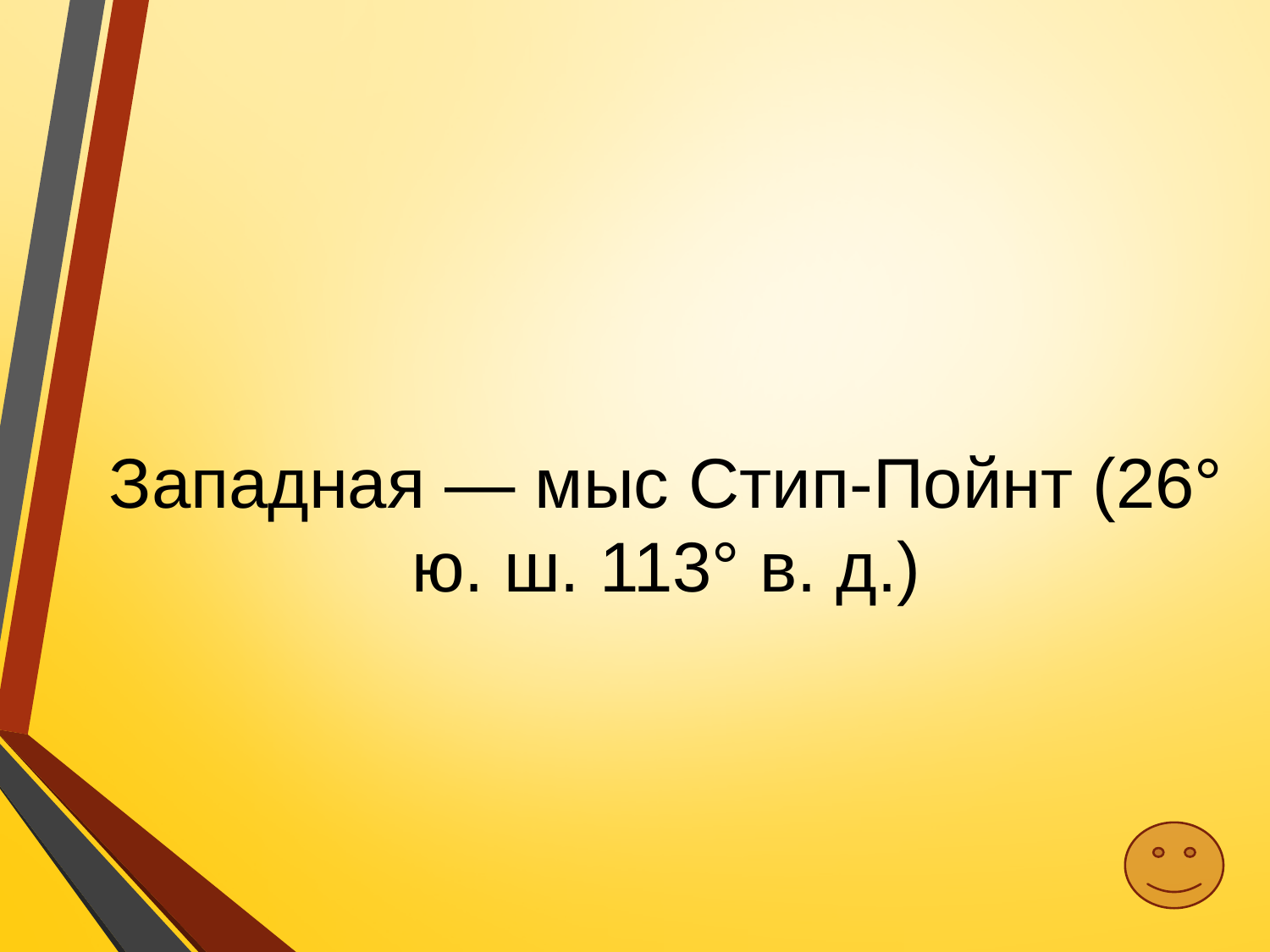

Западная — мыс Стип-Пойнт (26° ю. ш. 113° в. д.)